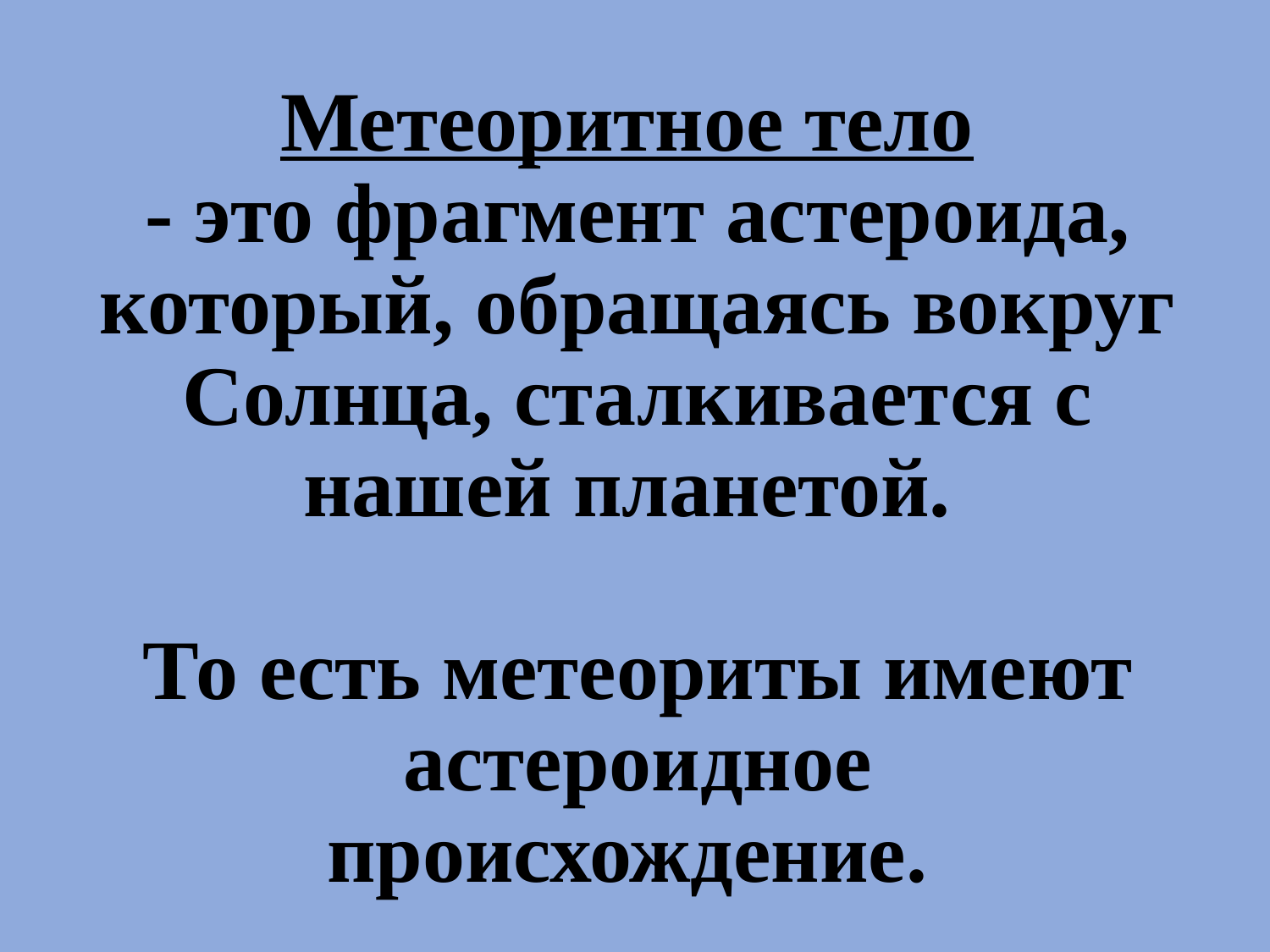

# Метеоритное тело  - это фрагмент астероида, который, обращаясь вокруг Солнца, сталкивается с нашей планетой. То есть метеориты имеют астероидное происхождение.